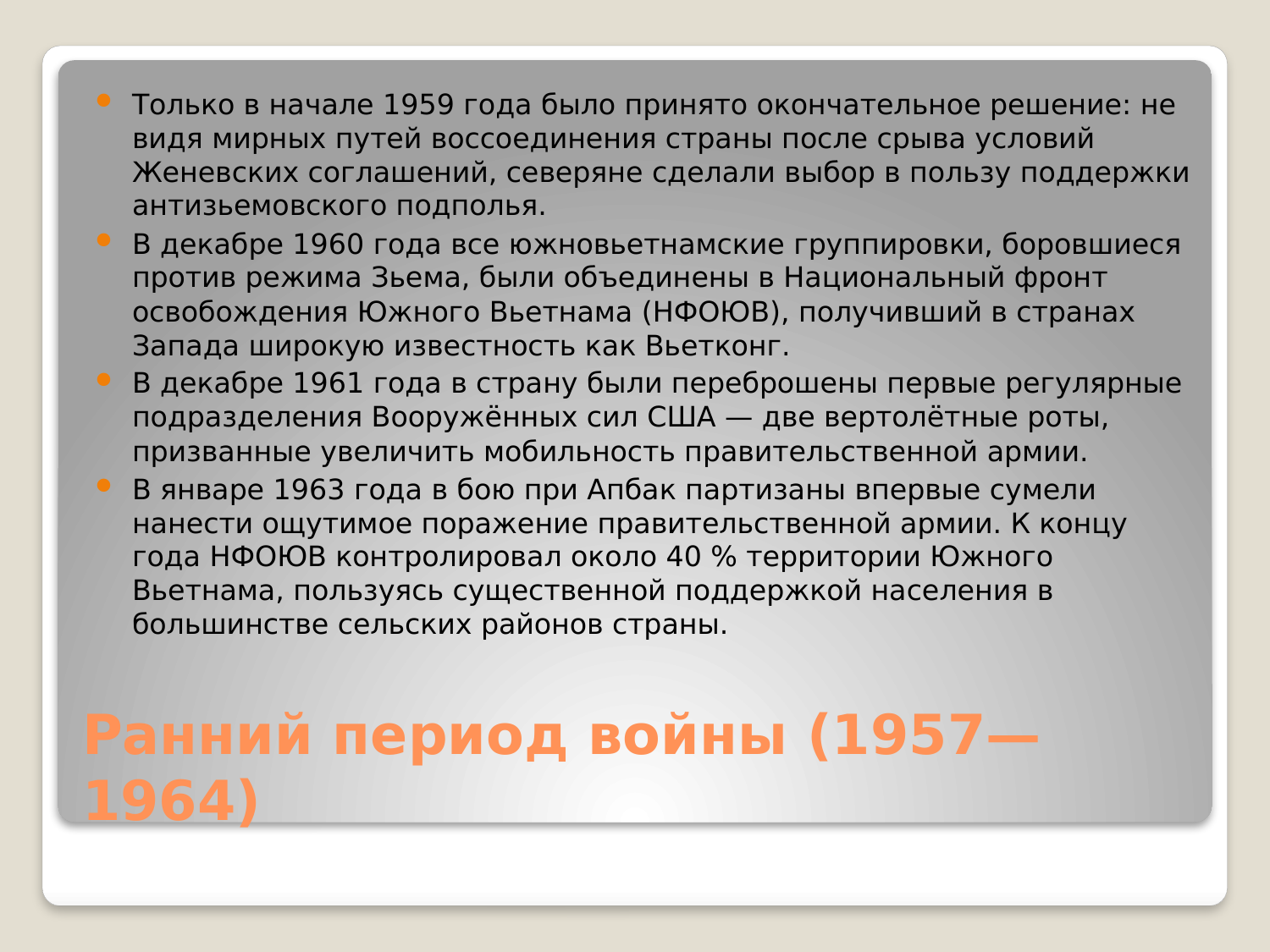

Только в начале 1959 года было принято окончательное решение: не видя мирных путей воссоединения страны после срыва условий Женевских соглашений, северяне сделали выбор в пользу поддержки антизьемовского подполья.
В декабре 1960 года все южновьетнамские группировки, боровшиеся против режима Зьема, были объединены в Национальный фронт освобождения Южного Вьетнама (НФОЮВ), получивший в странах Запада широкую известность как Вьетконг.
В декабре 1961 года в страну были переброшены первые регулярные подразделения Вооружённых сил США — две вертолётные роты, призванные увеличить мобильность правительственной армии.
В январе 1963 года в бою при Апбак партизаны впервые сумели нанести ощутимое поражение правительственной армии. К концу года НФОЮВ контролировал около 40 % территории Южного Вьетнама, пользуясь существенной поддержкой населения в большинстве сельских районов страны.
# Ранний период войны (1957—1964)